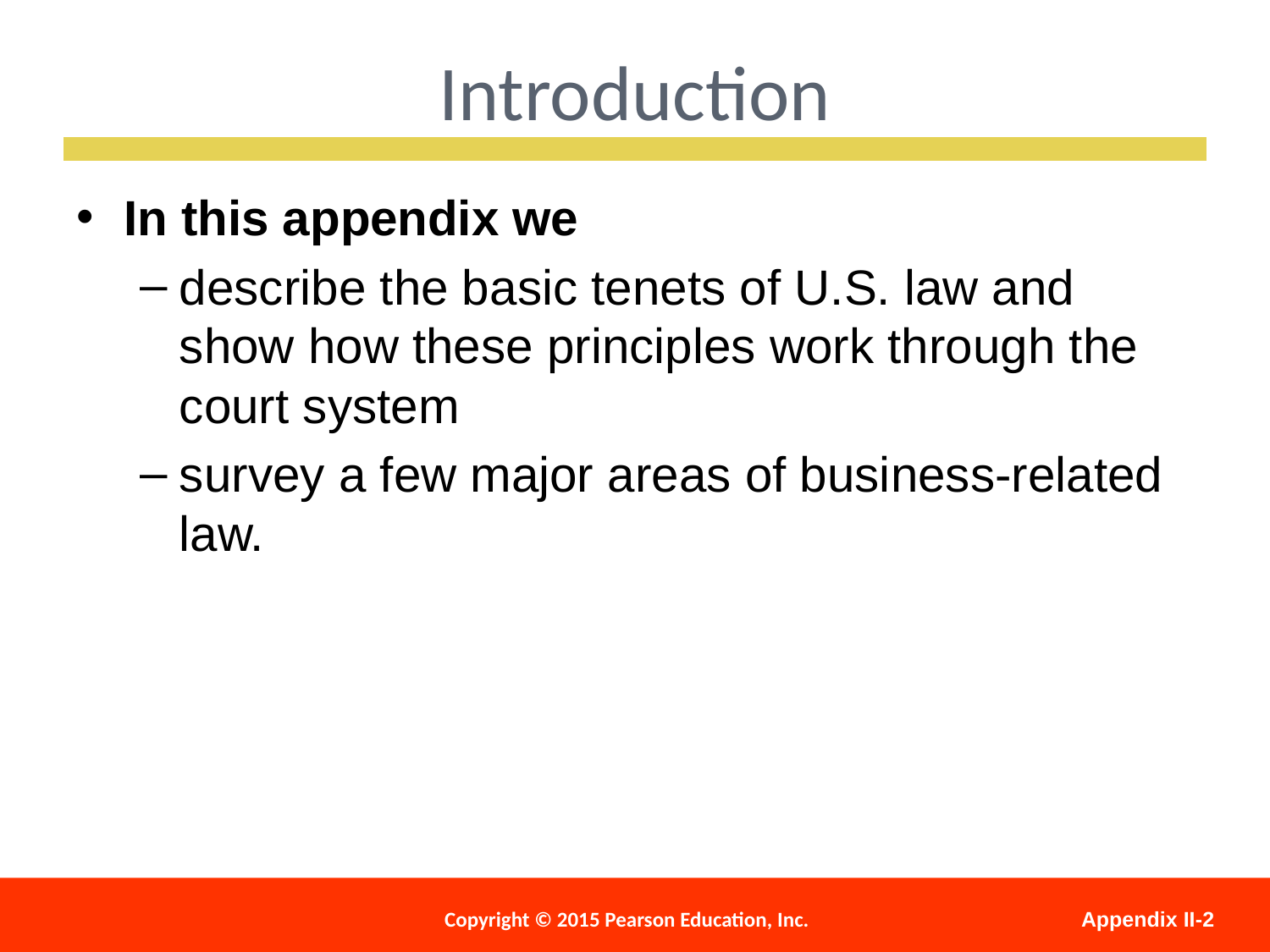

Introduction
In this appendix we
describe the basic tenets of U.S. law and show how these principles work through the court system
survey a few major areas of business-related law.